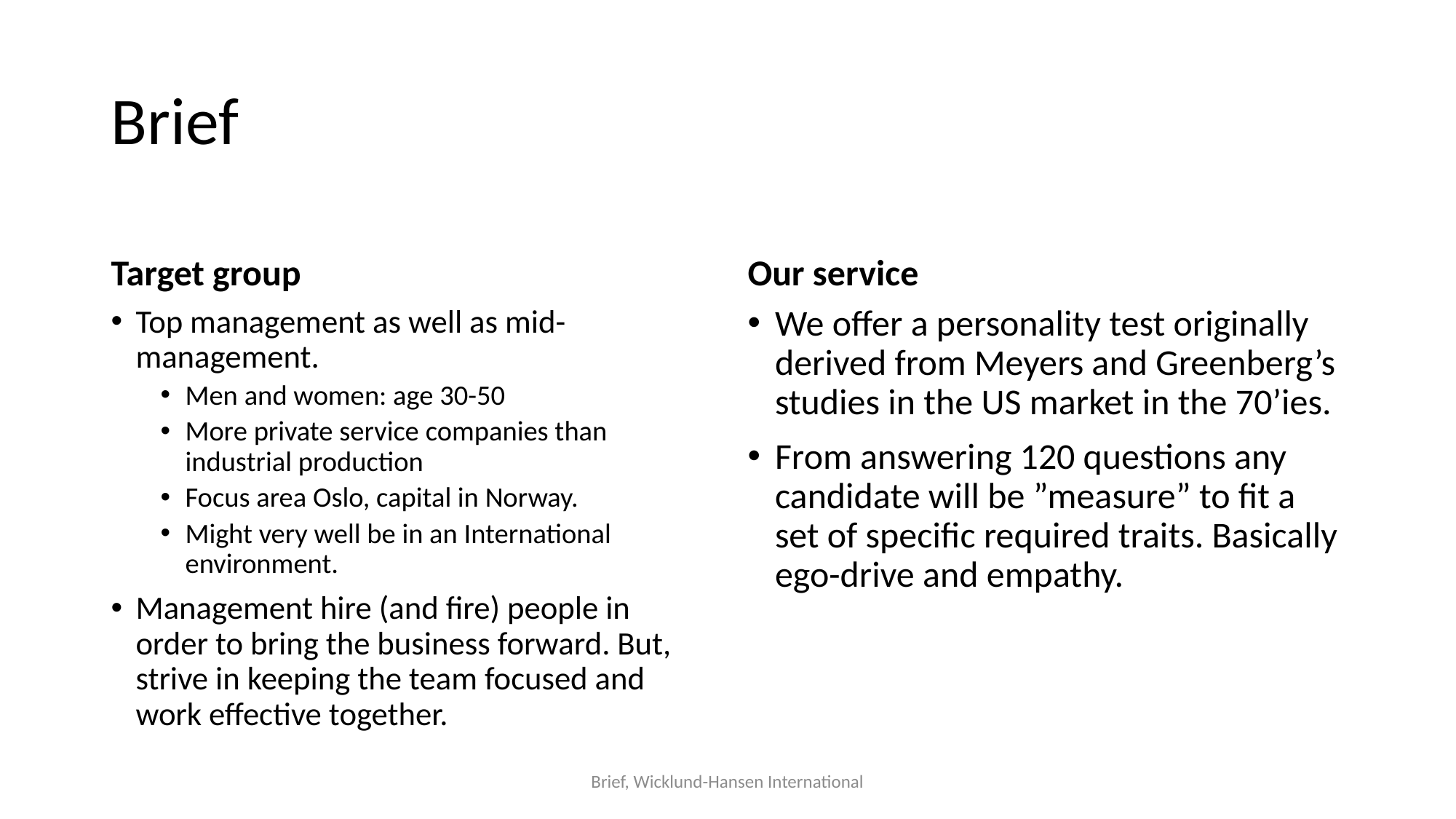

# Brief
Target group
Our service
Top management as well as mid-management.
Men and women: age 30-50
More private service companies than industrial production
Focus area Oslo, capital in Norway.
Might very well be in an International environment.
Management hire (and fire) people in order to bring the business forward. But, strive in keeping the team focused and work effective together.
We offer a personality test originally derived from Meyers and Greenberg’s studies in the US market in the 70’ies.
From answering 120 questions any candidate will be ”measure” to fit a set of specific required traits. Basically ego-drive and empathy.
Brief, Wicklund-Hansen International